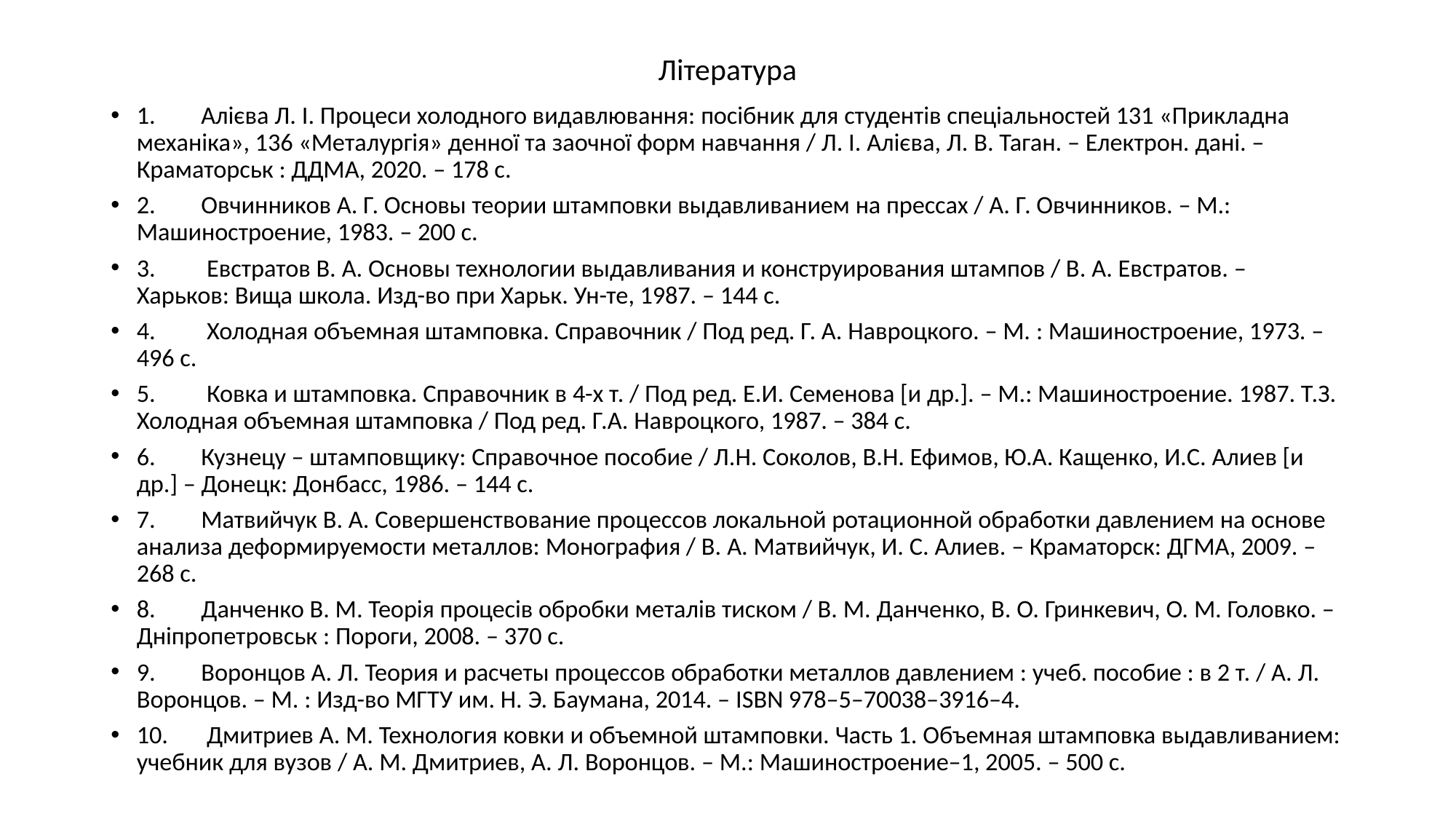

# Література
1.	Алієва Л. І. Процеси холодного видавлювання: посібник для студентів спеціальностей 131 «Прикладна механіка», 136 «Металургія» денної та заочної форм навчання / Л. І. Алієва, Л. В. Таган. – Електрон. дані. – Краматорськ : ДДМА, 2020. – 178 с.
2.	Овчинников А. Г. Основы теории штамповки выдавливанием на прессах / А. Г. Овчинников. – М.: Машиностроение, 1983. – 200 с.
3.	 Евстратов В. А. Основы технологии выдавливания и конструирования штампов / В. А. Евстратов. – Харьков: Вища школа. Изд-во при Харьк. Ун-те, 1987. – 144 с.
4.	 Холодная объемная штамповка. Справочник / Под ред. Г. А. Навроцкого. – М. : Машиностроение, 1973. – 496 с.
5.	 Ковка и штамповка. Справочник в 4-х т. / Под ред. Е.И. Семенова [и др.]. – М.: Машиностроение. 1987. Т.З. Холодная объемная штамповка / Под ред. Г.А. Навроцкого, 1987. – 384 с.
6.	Кузнецу – штамповщику: Справочное пособие / Л.Н. Соколов, В.Н. Ефимов, Ю.А. Кащенко, И.С. Алиев [и др.] – Донецк: Донбасс, 1986. – 144 с.
7.	Матвийчук В. А. Совершенствование процессов локальной ротационной обработки давлением на основе анализа деформируемости металлов: Монография / В. А. Матвийчук, И. С. Алиев. – Краматорск: ДГМА, 2009. – 268 с.
8.	Данченко В. М. Теорія процесів обробки металів тиском / В. М. Данченко, В. О. Гринкевич, О. М. Головко. – Дніпропетровськ : Пороги, 2008. – 370 с.
9.	Воронцов А. Л. Теория и расчеты процессов обработки металлов давлением : учеб. пособие : в 2 т. / А. Л. Воронцов. – М. : Изд-во МГТУ им. Н. Э. Баумана, 2014. – ISBN 978–5–70038–3916–4.
10.	 Дмитриев А. М. Технология ковки и объемной штамповки. Часть 1. Объемная штамповка выдавливанием: учебник для вузов / А. М. Дмитриев, А. Л. Воронцов. – М.: Машиностроение–1, 2005. – 500 с.